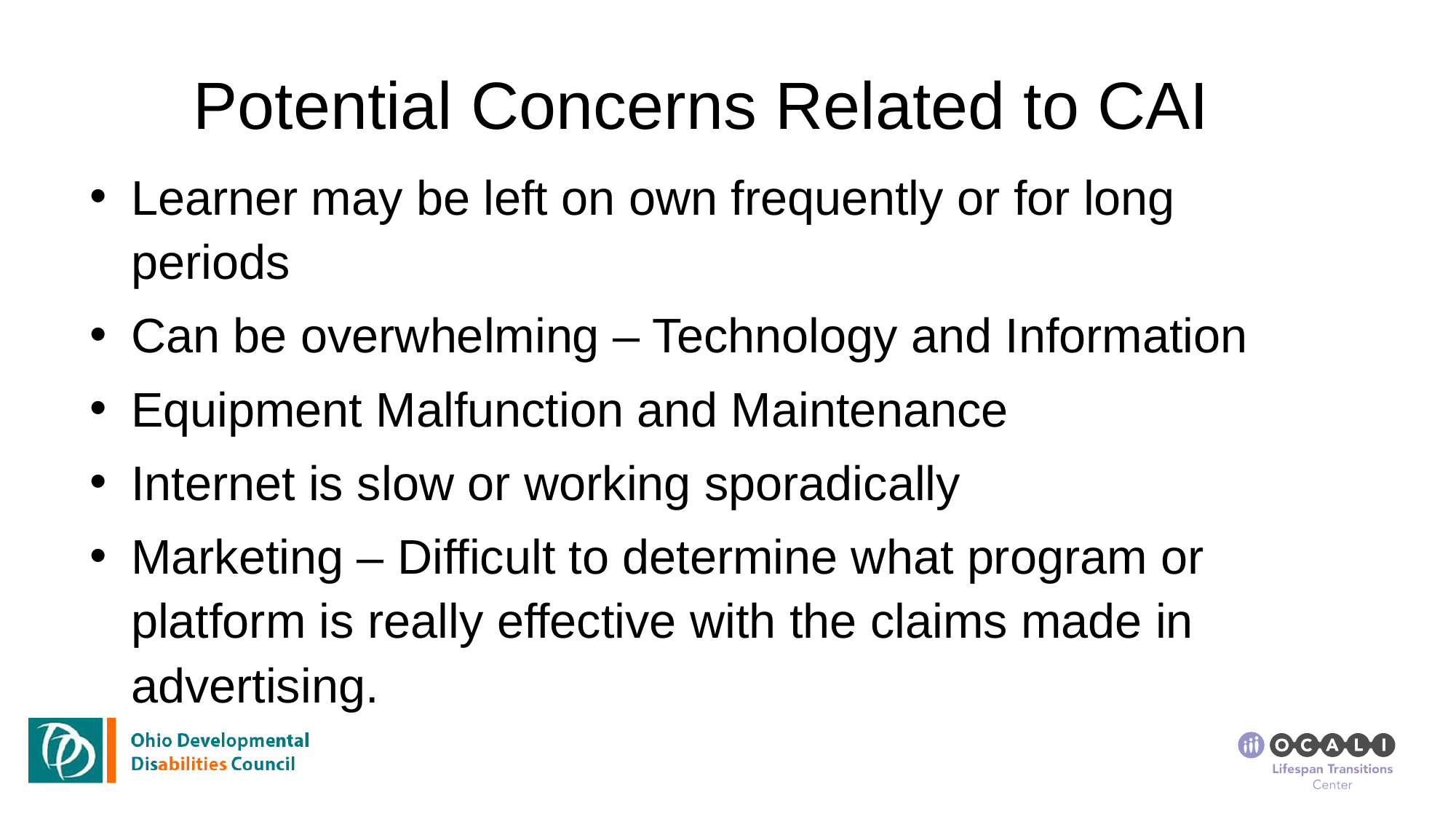

# Potential Concerns Related to CAI
Learner may be left on own frequently or for long periods
Can be overwhelming – Technology and Information
Equipment Malfunction and Maintenance
Internet is slow or working sporadically
Marketing – Difficult to determine what program or platform is really effective with the claims made in advertising.